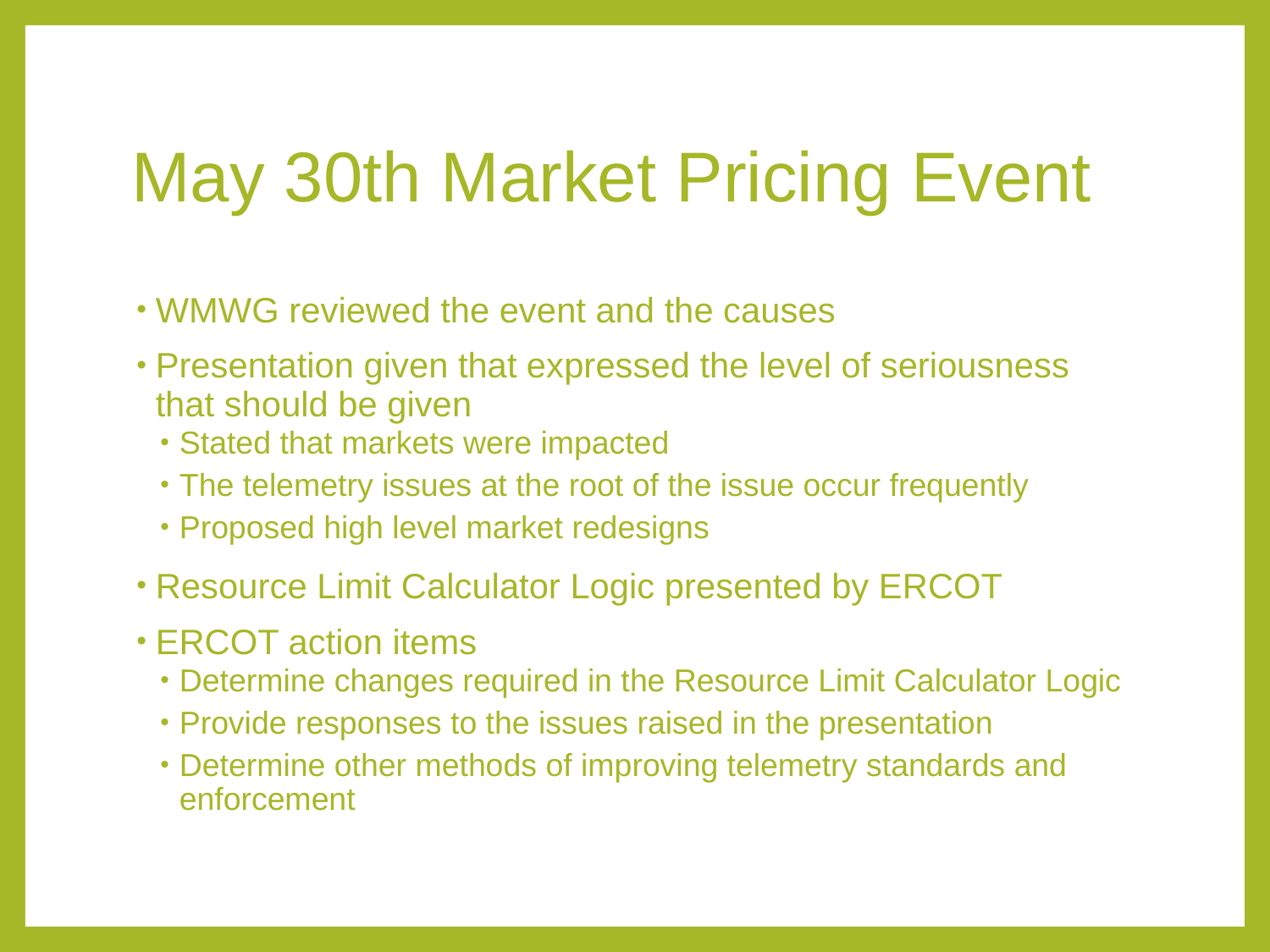

# May 30th Market Pricing Event
WMWG reviewed the event and the causes
Presentation given that expressed the level of seriousness that should be given
Stated that markets were impacted
The telemetry issues at the root of the issue occur frequently
Proposed high level market redesigns
Resource Limit Calculator Logic presented by ERCOT
ERCOT action items
Determine changes required in the Resource Limit Calculator Logic
Provide responses to the issues raised in the presentation
Determine other methods of improving telemetry standards and enforcement